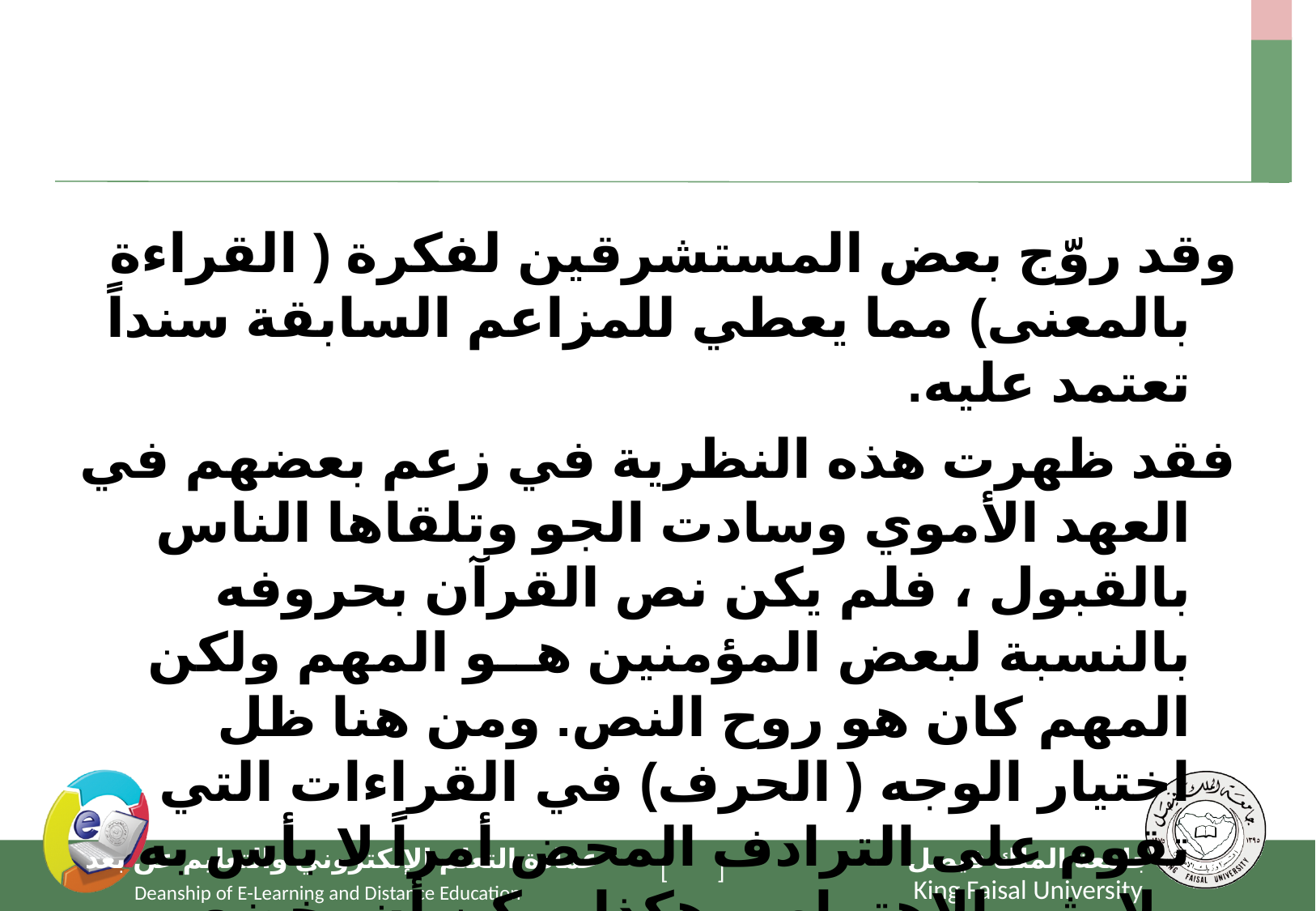

#
وقد روّج بعض المستشرقين لفكرة ( القراءة بالمعنى) مما يعطي للمزاعم السابقة سنداً تعتمد عليه.
فقد ظهرت هذه النظرية في زعم بعضهم في العهد الأموي وسادت الجو وتلقاها الناس بالقبول ، فلم يكن نص القرآن بحروفه بالنسبة لبعض المؤمنين هــو المهم ولكن المهم كان هو روح النص. ومن هنا ظل اختيار الوجه ( الحرف) في القراءات التي تقوم على الترادف المحض أمراً لا بأس به ولا يثير الاهتمام. وهكذا يمكن أن يخضع تحديد النص لهوى كل إنسان